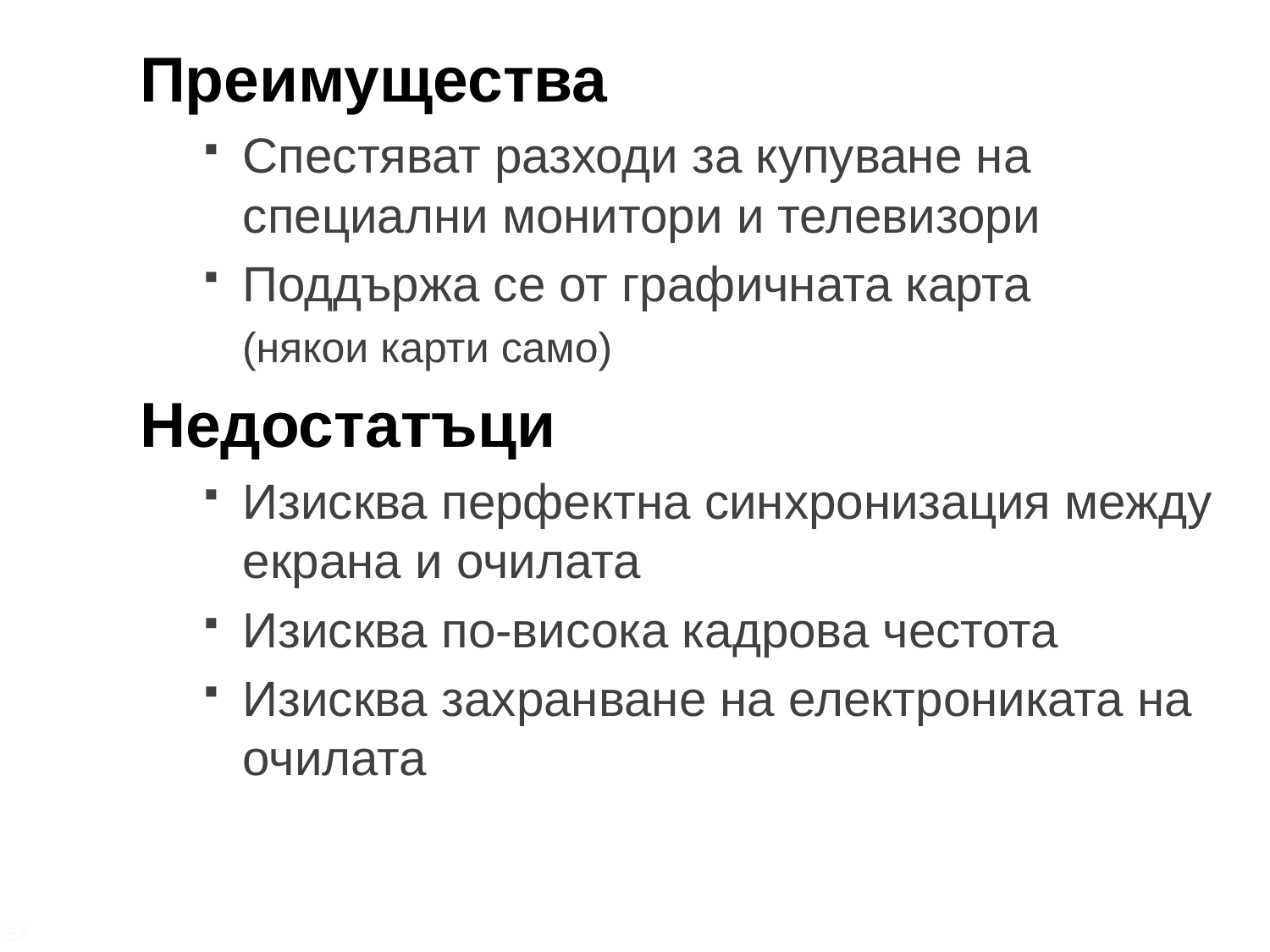

Преимущества
Спестяват разходи за купуване на
специални монитори и телевизори
Поддържа се от графичната карта
(някои карти само)
Недостатъци
Изисква перфектна синхронизация между екрана и очилата
Изисква по-висока кадрова честота
Изисква захранване на електрониката на очилата